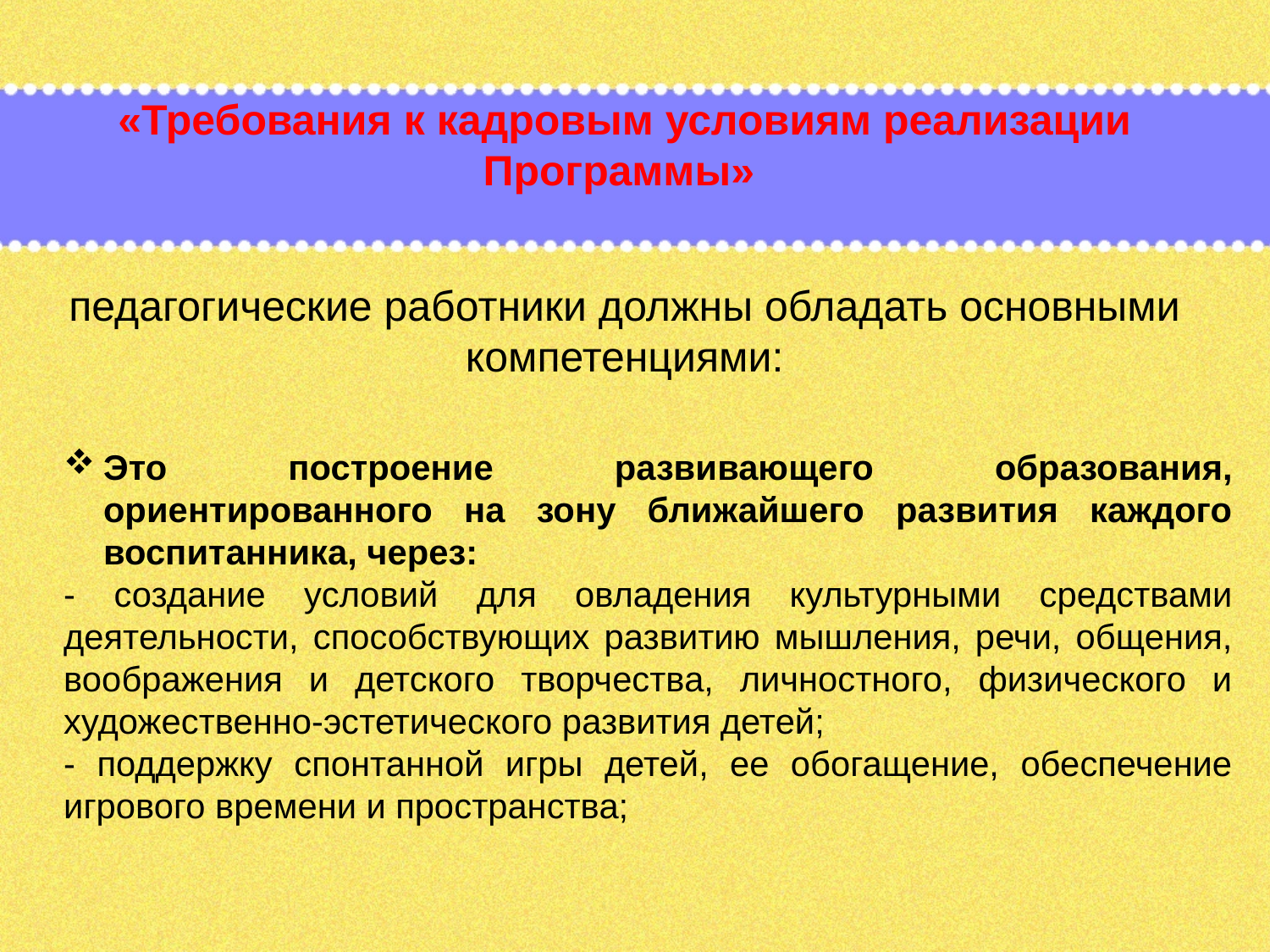

«Требования к кадровым условиям реализации Программы»

педагогические работники должны обладать основными компетенциями:
Это построение развивающего образования, ориентированного на зону ближайшего развития каждого воспитанника, через:
- создание условий для овладения культурными средствами деятельности, способствующих развитию мышления, речи, общения, воображения и детского творчества, личностного, физического и художественно-эстетического развития детей;
- поддержку спонтанной игры детей, ее обогащение, обеспечение игрового времени и пространства;